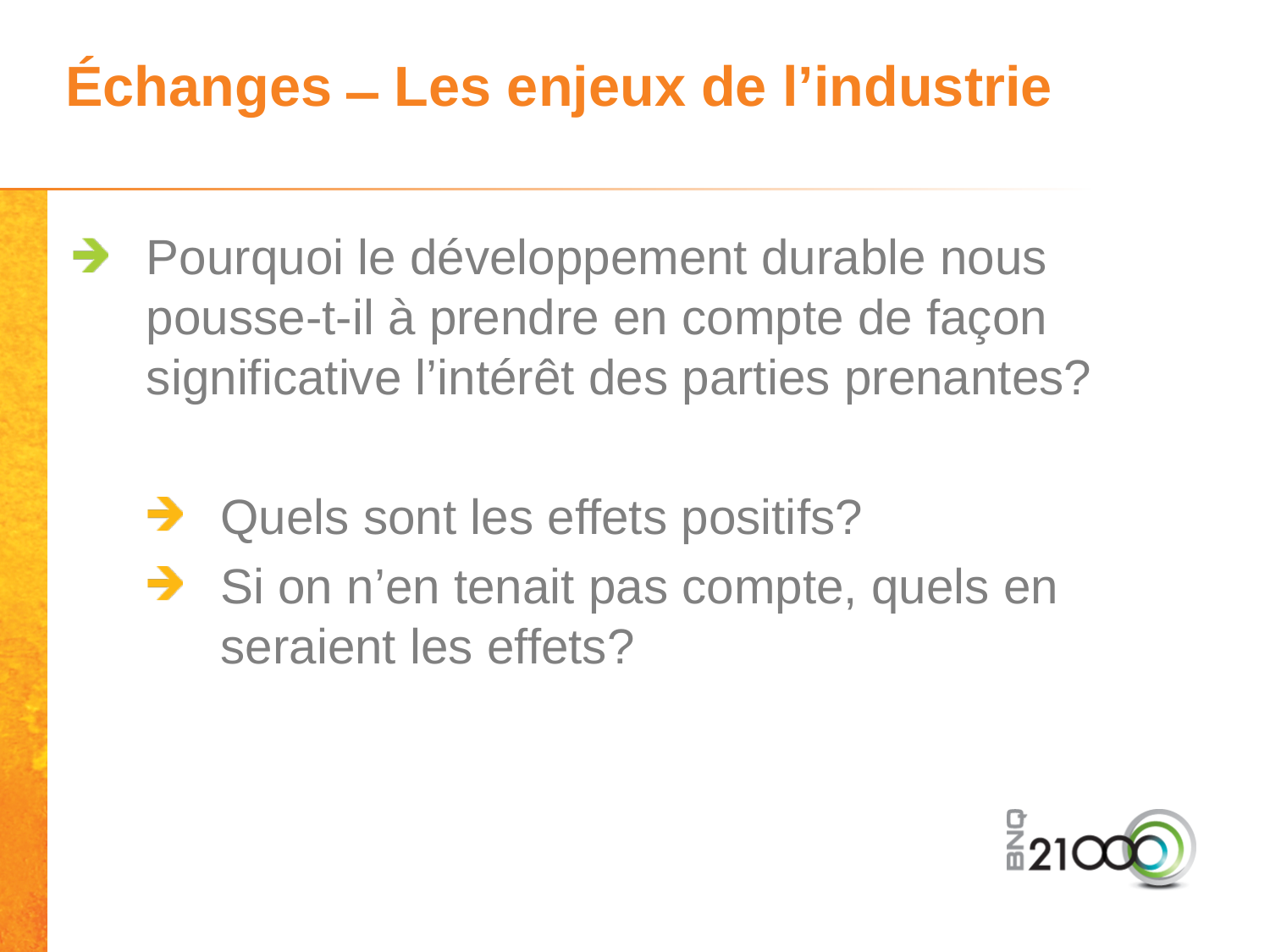

# Échanges  ̶  Les enjeux de l’industrie
Pourquoi le développement durable nous pousse-t-il à prendre en compte de façon significative l’intérêt des parties prenantes?

Quels sont les effets positifs?
Si on n’en tenait pas compte, quels en seraient les effets?